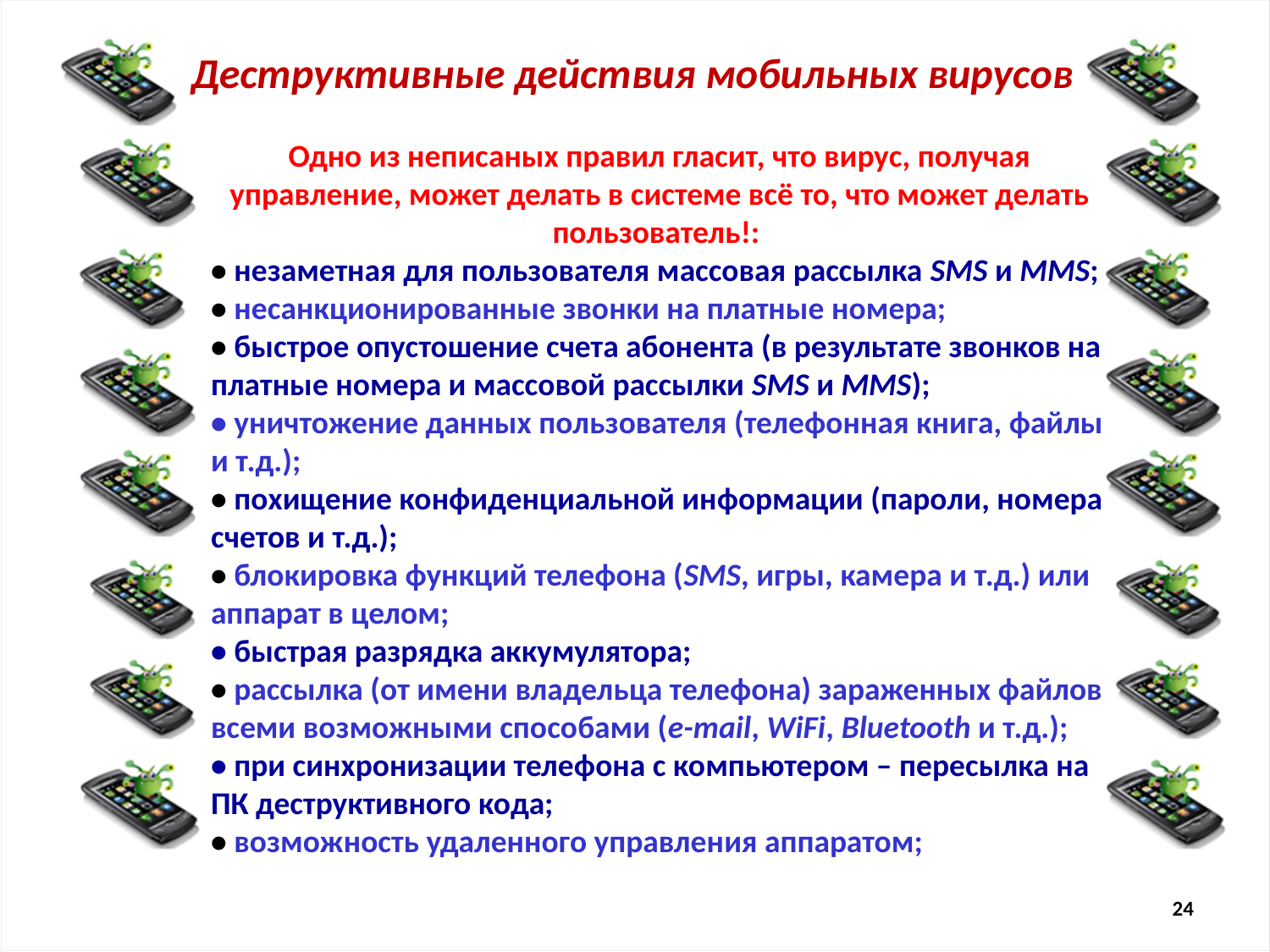

Деструктивные действия мобильных вирусов
Одно из неписаных правил гласит, что вирус, получая управление, может делать в системе всё то, что может делать пользователь!:
• незаметная для пользователя массовая рассылка SMS и MMS;
• несанкционированные звонки на платные номера;
• быстрое опустошение счета абонента (в результате звонков на платные номера и массовой рассылки SMS и MMS);
• уничтожение данных пользователя (телефонная книга, файлы и т.д.);
• похищение конфиденциальной информации (пароли, номера счетов и т.д.);
• блокировка функций телефона (SMS, игры, камера и т.д.) или аппарат в целом;
• быстрая разрядка аккумулятора;
• рассылка (от имени владельца телефона) зараженных файлов всеми возможными способами (e-mail, WiFi, Bluetooth и т.д.);
• при синхронизации телефона с компьютером – пересылка на ПК деструктивного кода;
• возможность удаленного управления аппаратом;
24